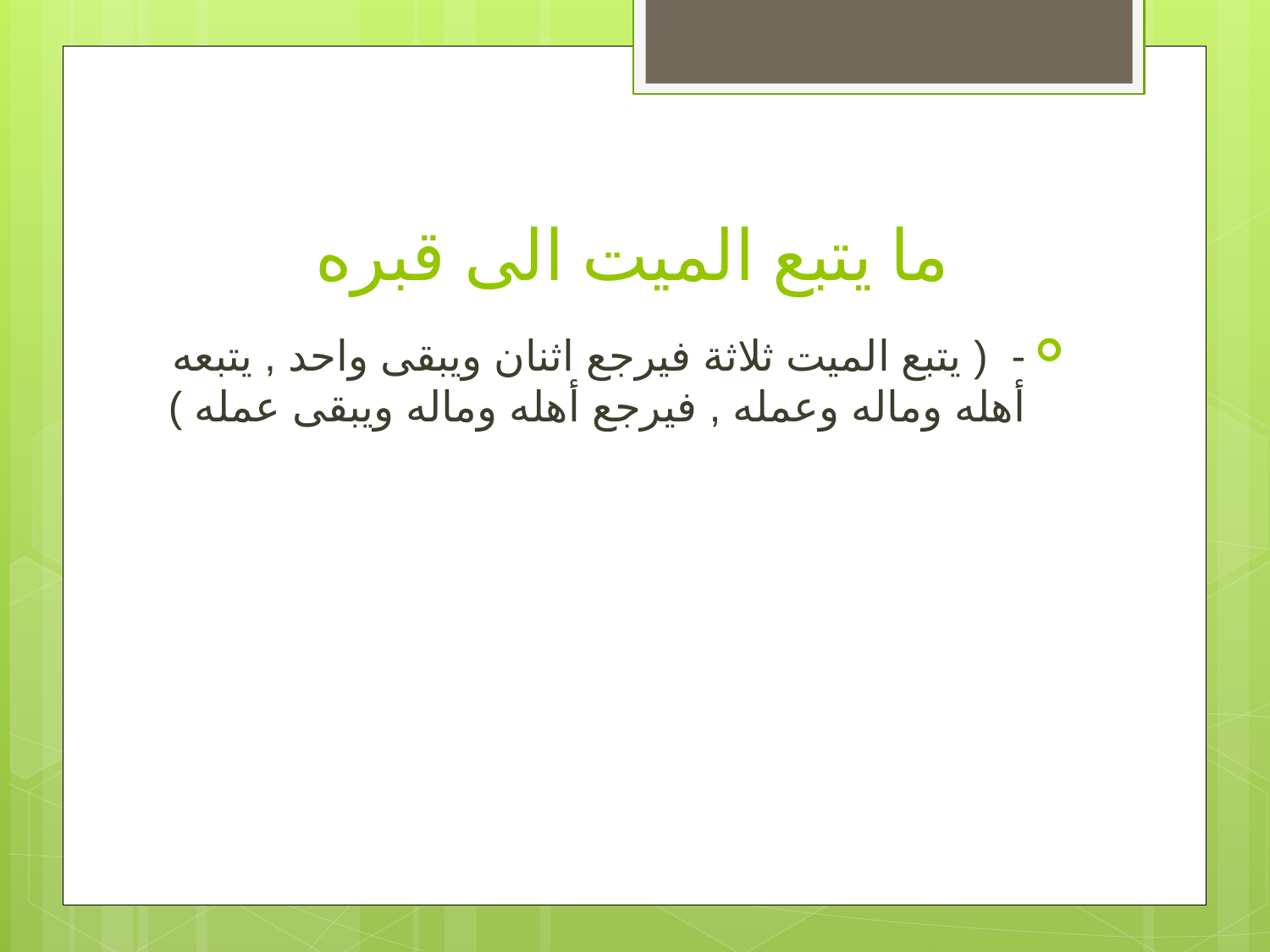

# ما يتبع الميت الى قبره
-  ( يتبع الميت ثلاثة فيرجع اثنان ويبقى واحد , يتبعه أهله وماله وعمله , فيرجع أهله وماله ويبقى عمله )